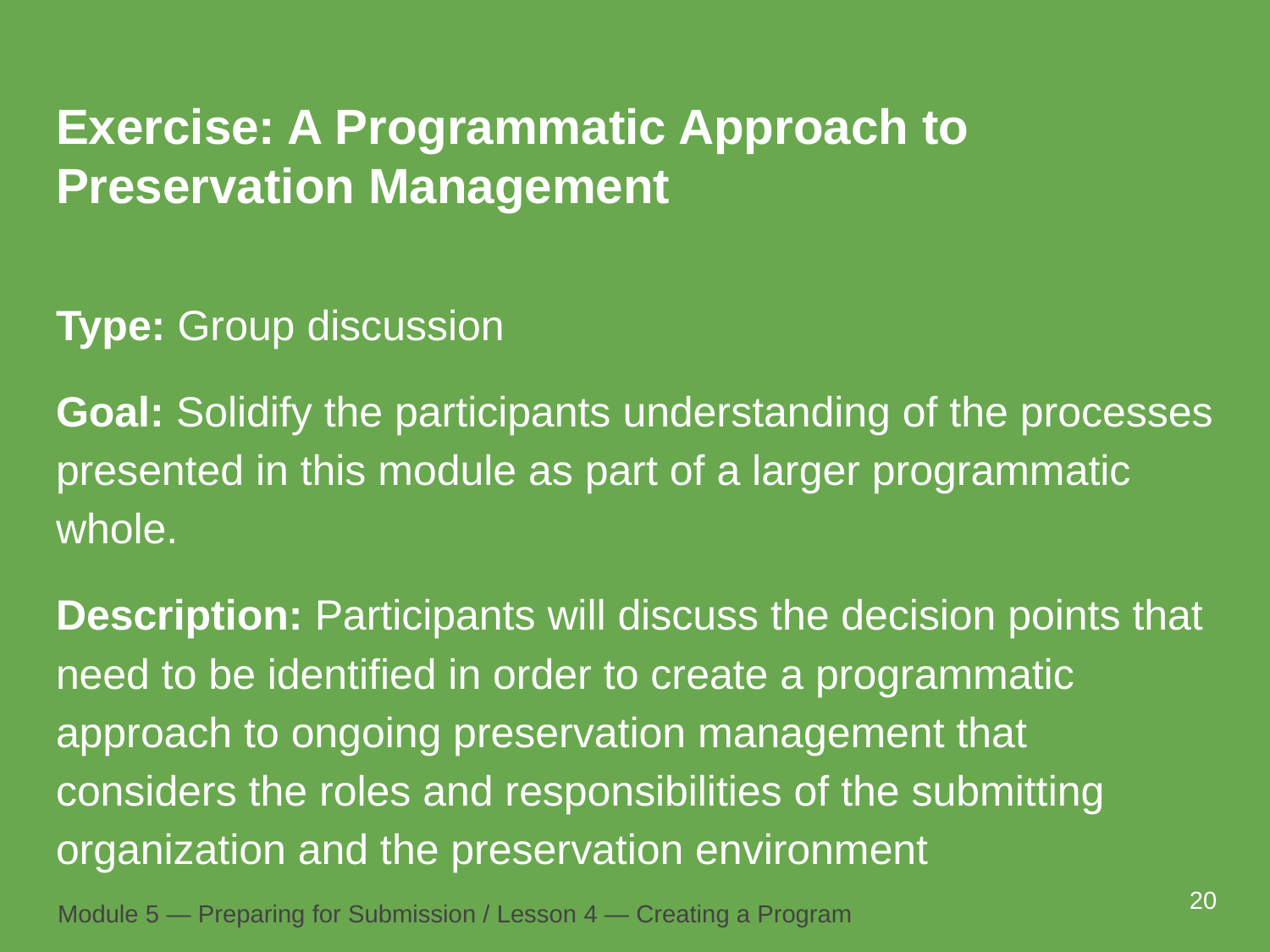

# Exercise: A Programmatic Approach to Preservation Management
Type: Group discussion
Goal: Solidify the participants understanding of the processes presented in this module as part of a larger programmatic whole.
Description: Participants will discuss the decision points that need to be identified in order to create a programmatic approach to ongoing preservation management that considers the roles and responsibilities of the submitting organization and the preservation environment

20
Module 5 — Preparing for Submission / Lesson 4 — Creating a Program